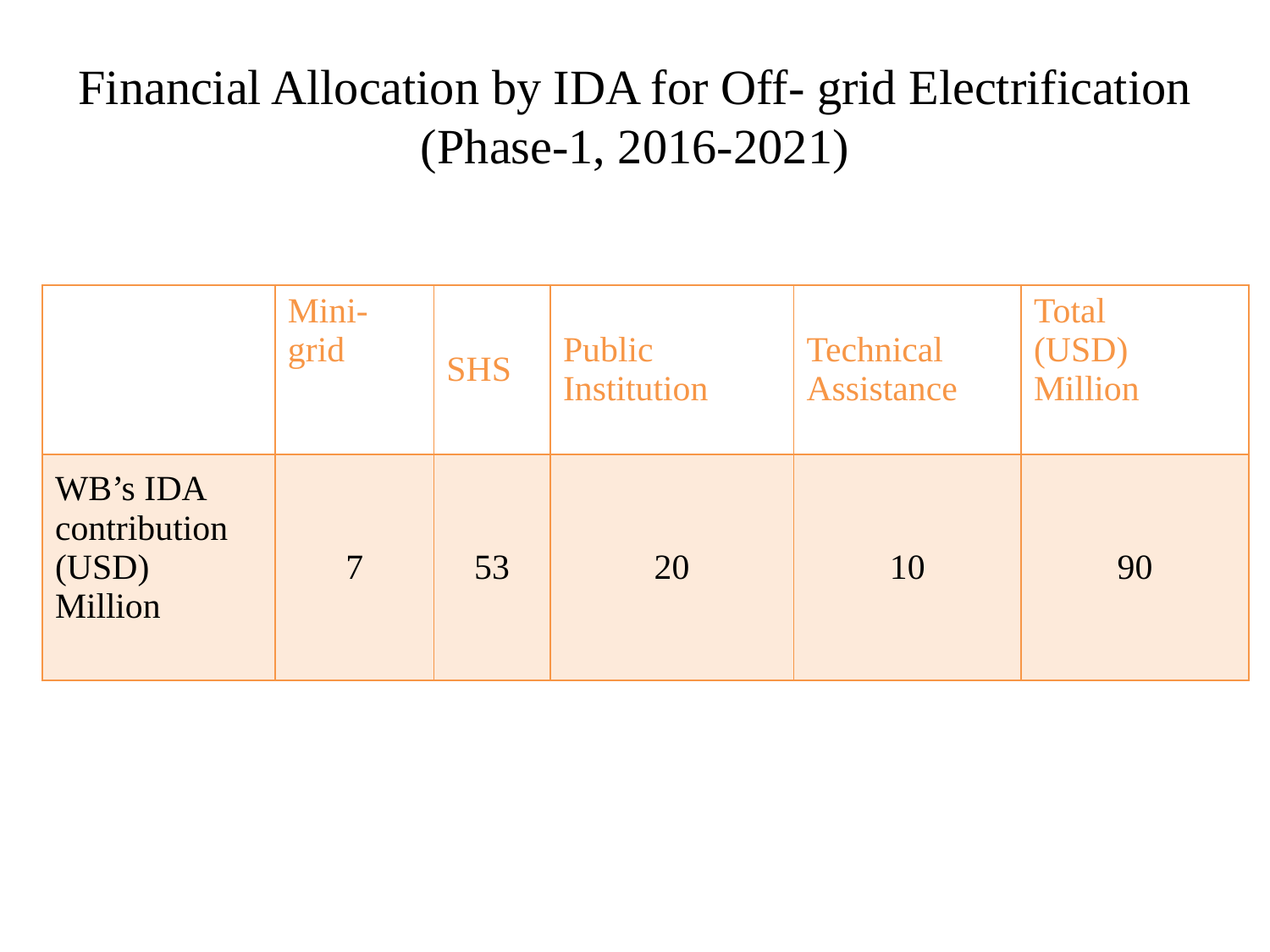

# Financial Allocation by IDA for Off- grid Electrification (Phase-1, 2016-2021)
|  | Mini-grid | SHS | Public Institution | Technical Assistance | Total (USD) Million |
| --- | --- | --- | --- | --- | --- |
| WB’s IDA contribution (USD) Million | 7 | 53 | 20 | 10 | 90 |